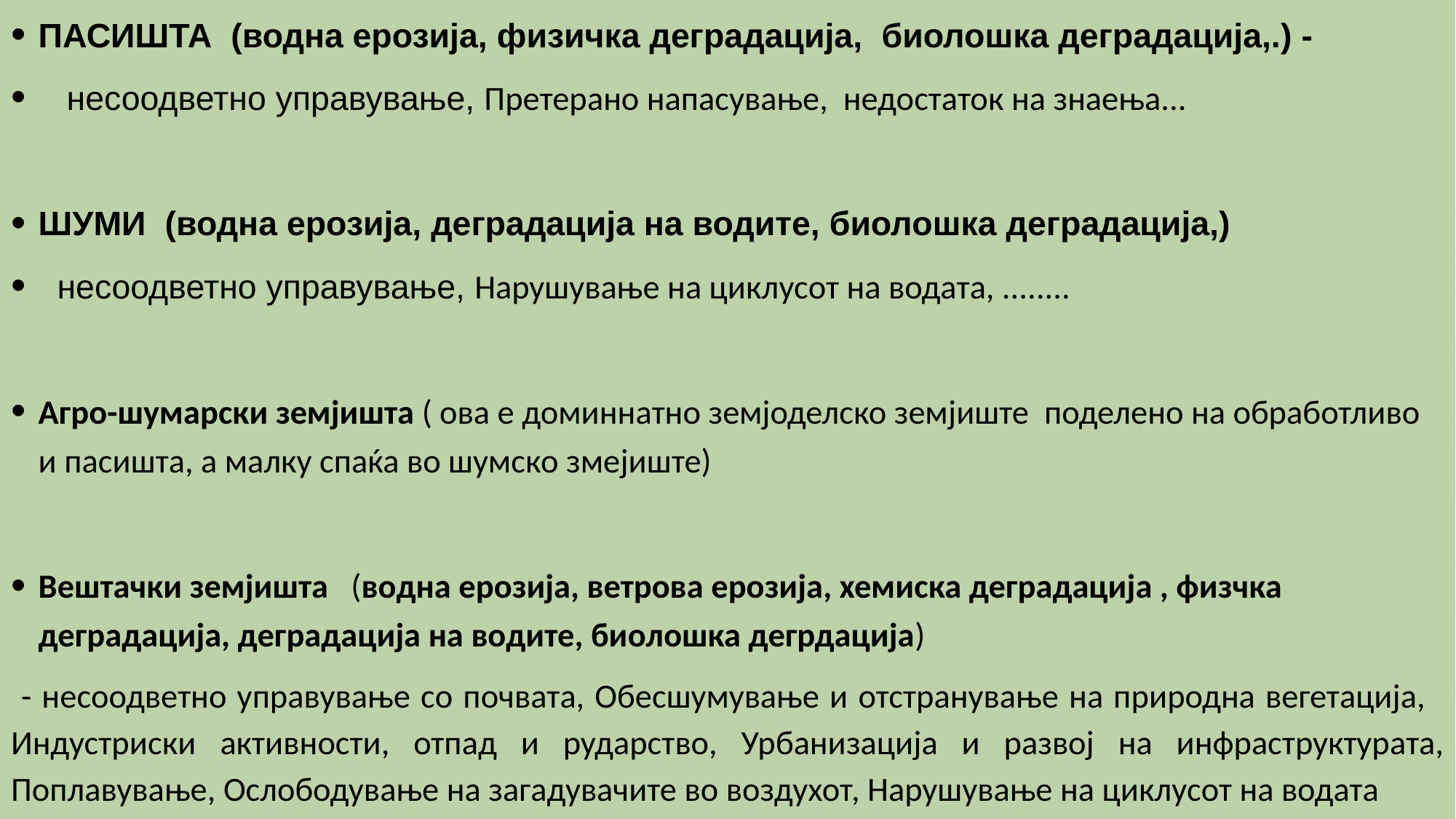

ПАСИШТА  (водна ерозија, физичка деградација,  биолошка деградација,.) -
   несоодветно управување, Претерано напасување,  недостаток на знаења...

ШУМИ  (водна ерозија, деградација на водите, биолошка деградација,)
  несоодветно управување, Нарушување на циклусот на водата, ........

Агро-шумарски земјишта ( ова е доминнатно земјоделско земјиште  поделено на обработливо и пасишта, а малку спаќа во шумско змејиште)

Вештачки земјишта   (водна ерозија, ветрова ерозија, хемиска деградација , физчка деградација, деградација на водите, биолошка дегрдација)
 - несоодветно управување со почвата, Обесшумување и отстранување на природна вегетација,   Индустриски активности, отпад и рударство, Урбанизација и развој на инфраструктурата, Поплавување, Ослободување на загадувачите во воздухот, Нарушување на циклусот на водата